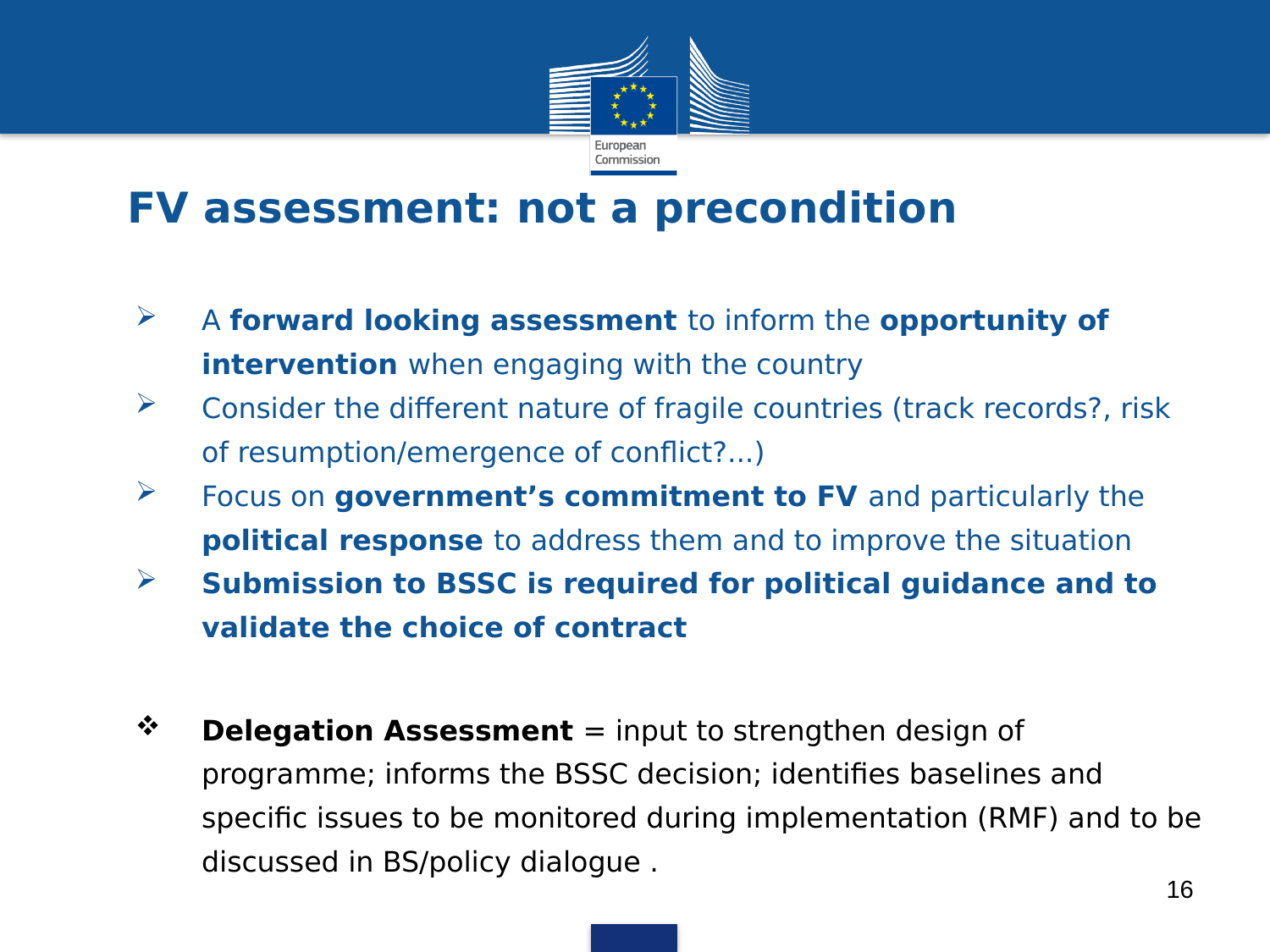

# FV assessment: not a precondition
A forward looking assessment to inform the opportunity of intervention when engaging with the country
Consider the different nature of fragile countries (track records?, risk of resumption/emergence of conflict?...)
Focus on government’s commitment to FV and particularly the political response to address them and to improve the situation
Submission to BSSC is required for political guidance and to validate the choice of contract

Delegation Assessment = input to strengthen design of programme; informs the BSSC decision; identifies baselines and specific issues to be monitored during implementation (RMF) and to be discussed in BS/policy dialogue .

16